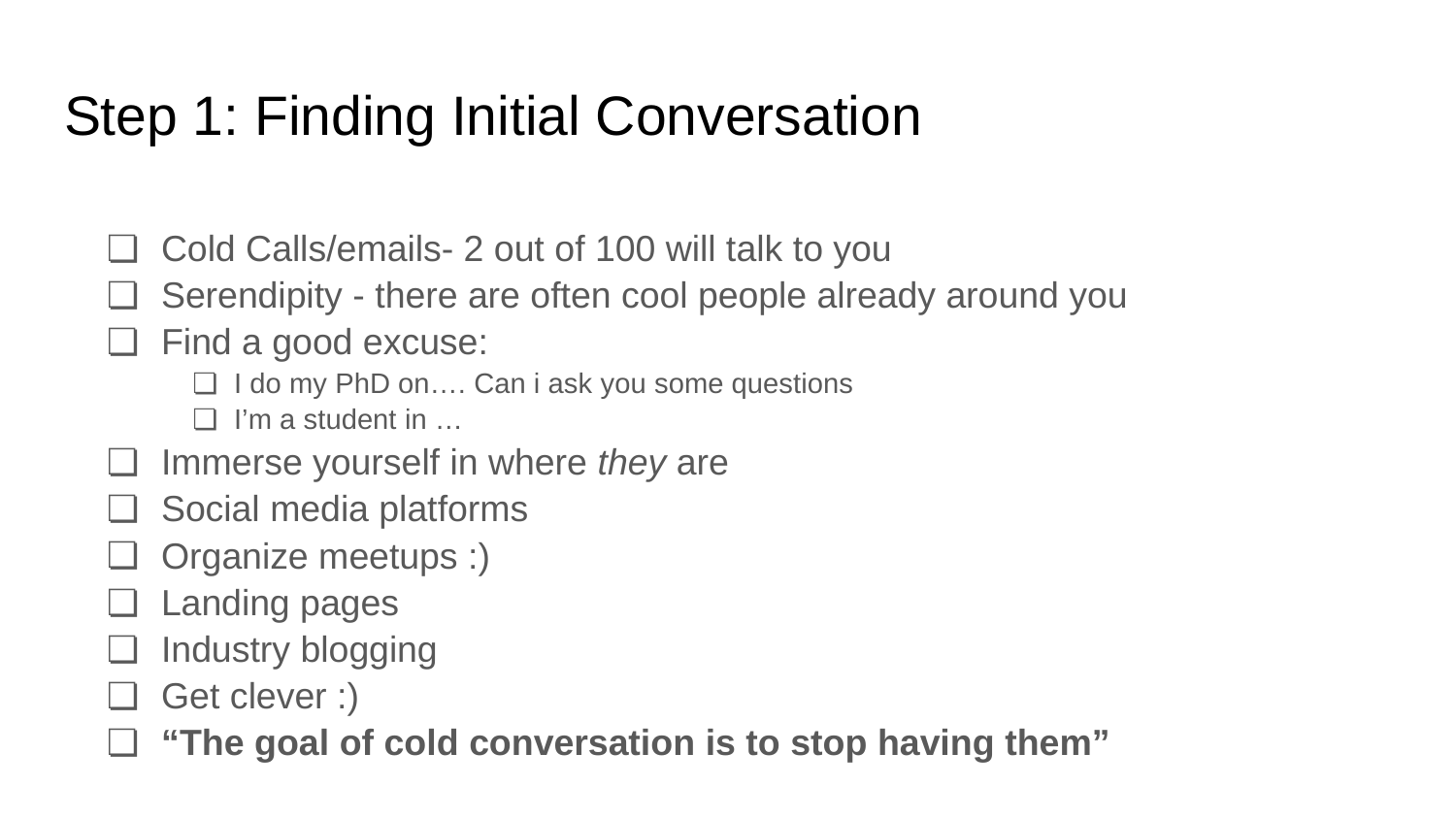

# Step 1: Finding Initial Conversation
Cold Calls/emails- 2 out of 100 will talk to you
Serendipity - there are often cool people already around you
Find a good excuse:
I do my PhD on…. Can i ask you some questions
I’m a student in …
Immerse yourself in where they are
Social media platforms
Organize meetups :)
Landing pages
Industry blogging
Get clever :)
“The goal of cold conversation is to stop having them”